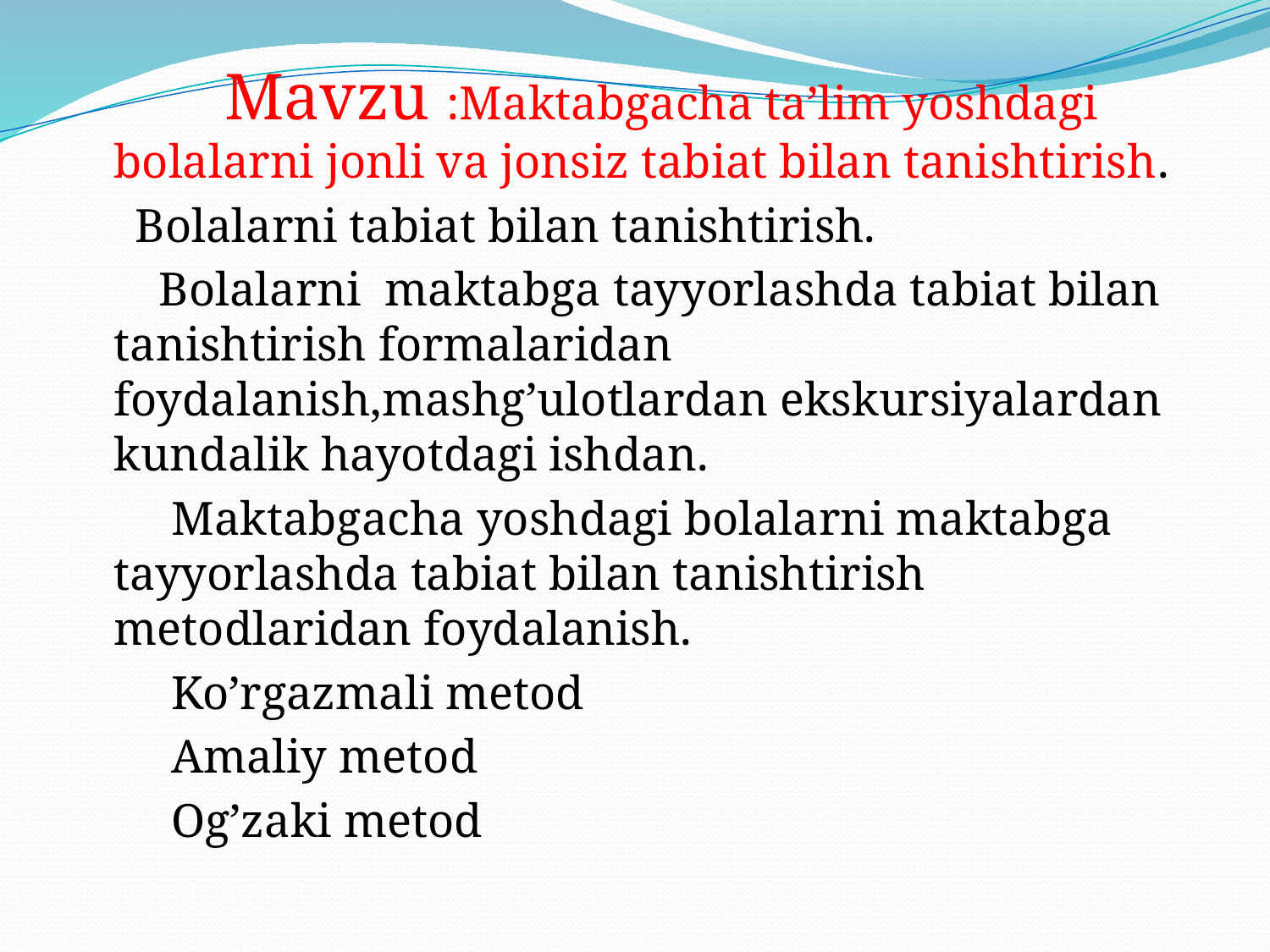

Mavzu :Maktabgacha ta’lim yoshdagi bolalarni jonli va jonsiz tabiat bilan tanishtirish.
     Bolalarni tabiat bilan tanishtirish.
       Bolalarni  maktabga tayyorlashda tabiat bilan tanishtirish formalaridan foydalanish,mashg’ulotlardan ekskursiyalardan kundalik hayotdagi ishdan.
        Maktabgacha yoshdagi bolalarni maktabga tayyorlashda tabiat bilan tanishtirish metodlaridan foydalanish.
        Ko’rgazmali metod
        Amaliy metod
        Og’zaki metod